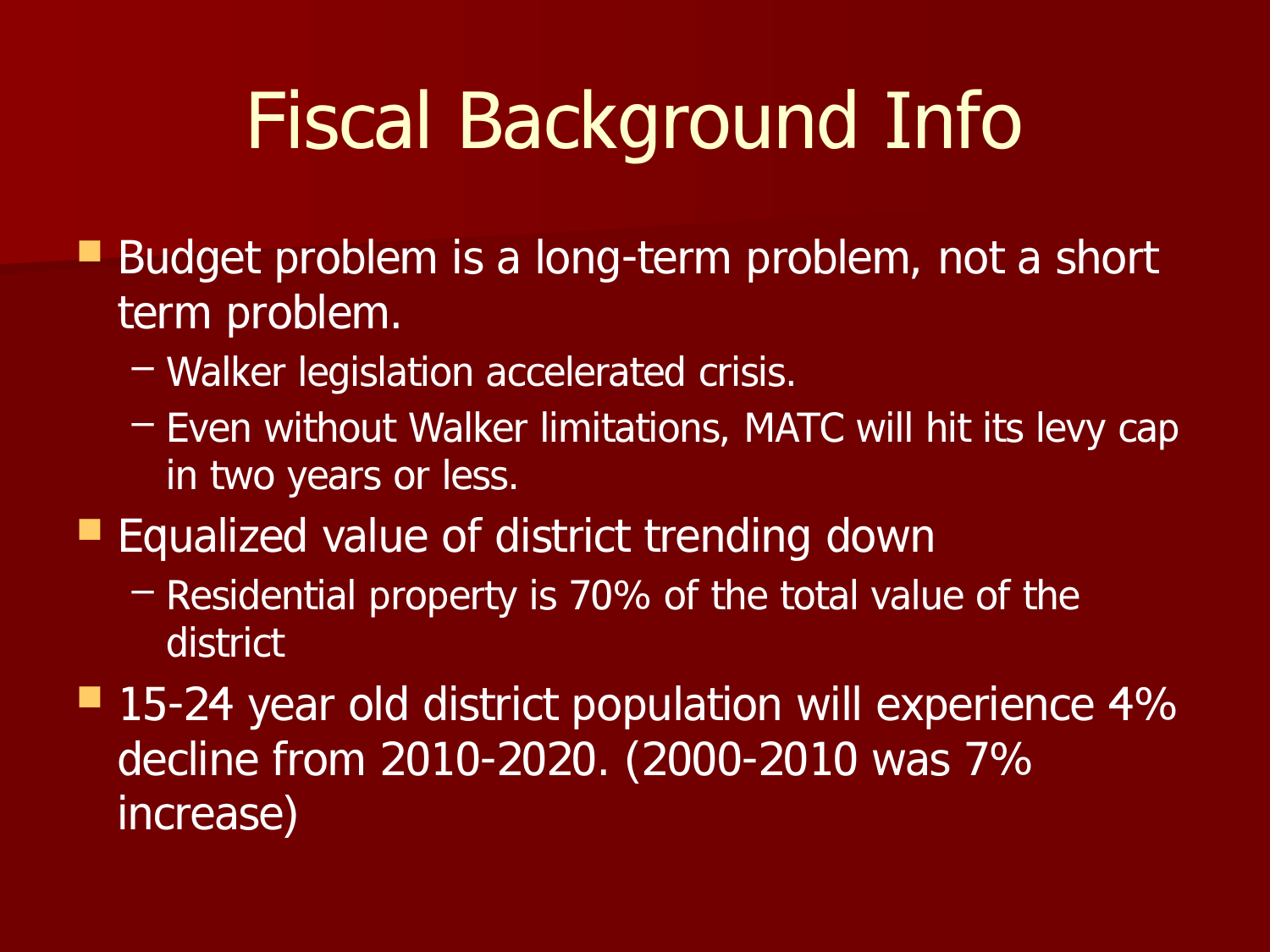

# Fiscal Background Info
Budget problem is a long-term problem, not a short term problem.
Walker legislation accelerated crisis.
Even without Walker limitations, MATC will hit its levy cap in two years or less.
Equalized value of district trending down
Residential property is 70% of the total value of the district
15-24 year old district population will experience 4% decline from 2010-2020. (2000-2010 was 7% increase)